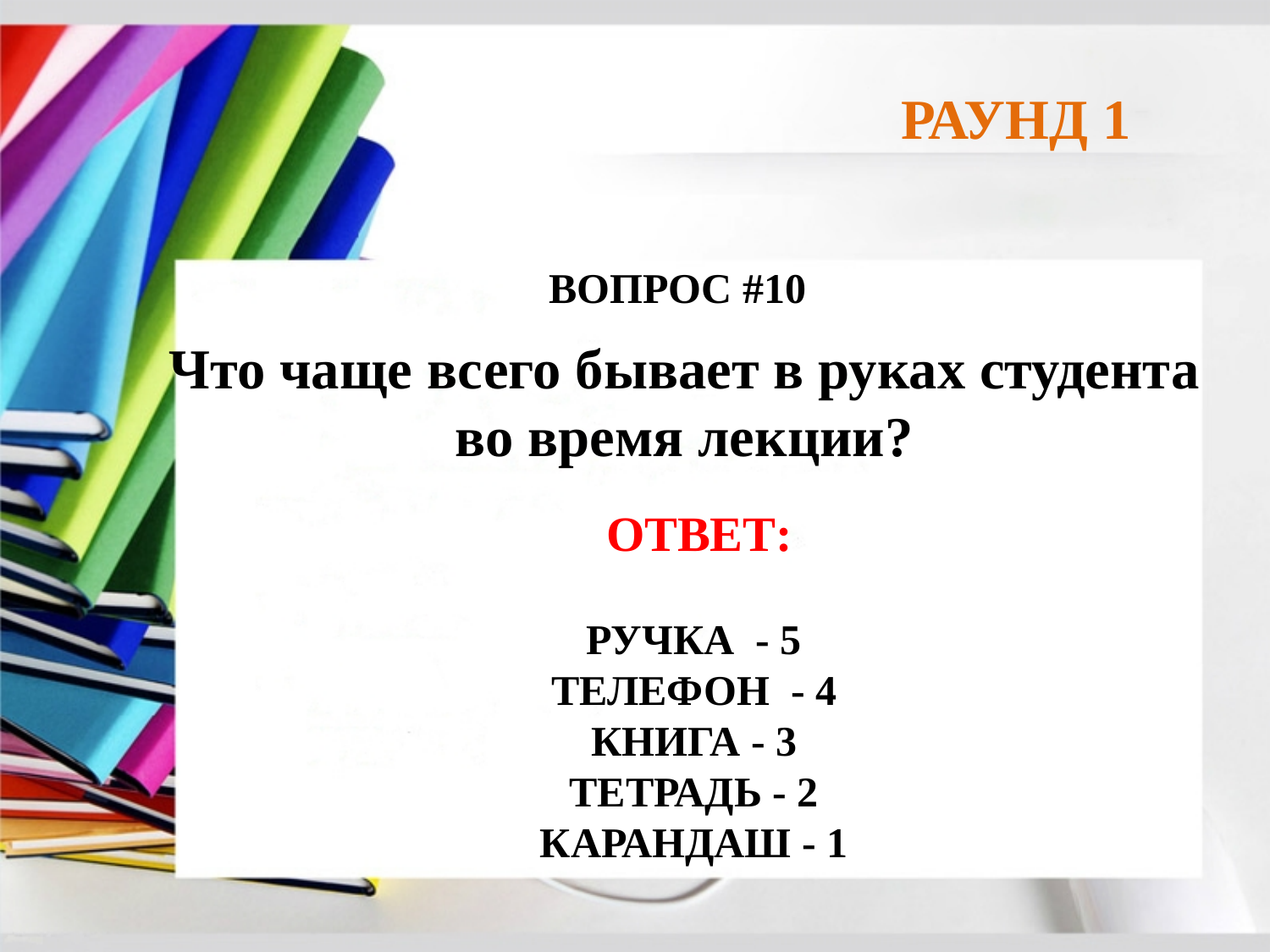

РАУНД 1
ВОПРОС #10
Что чаще всего бывает в руках студента во время лекции?
ОТВЕТ:

РУЧКА  - 5
ТЕЛЕФОН  - 4
КНИГА - 3
ТЕТРАДЬ - 2
КАРАНДАШ - 1